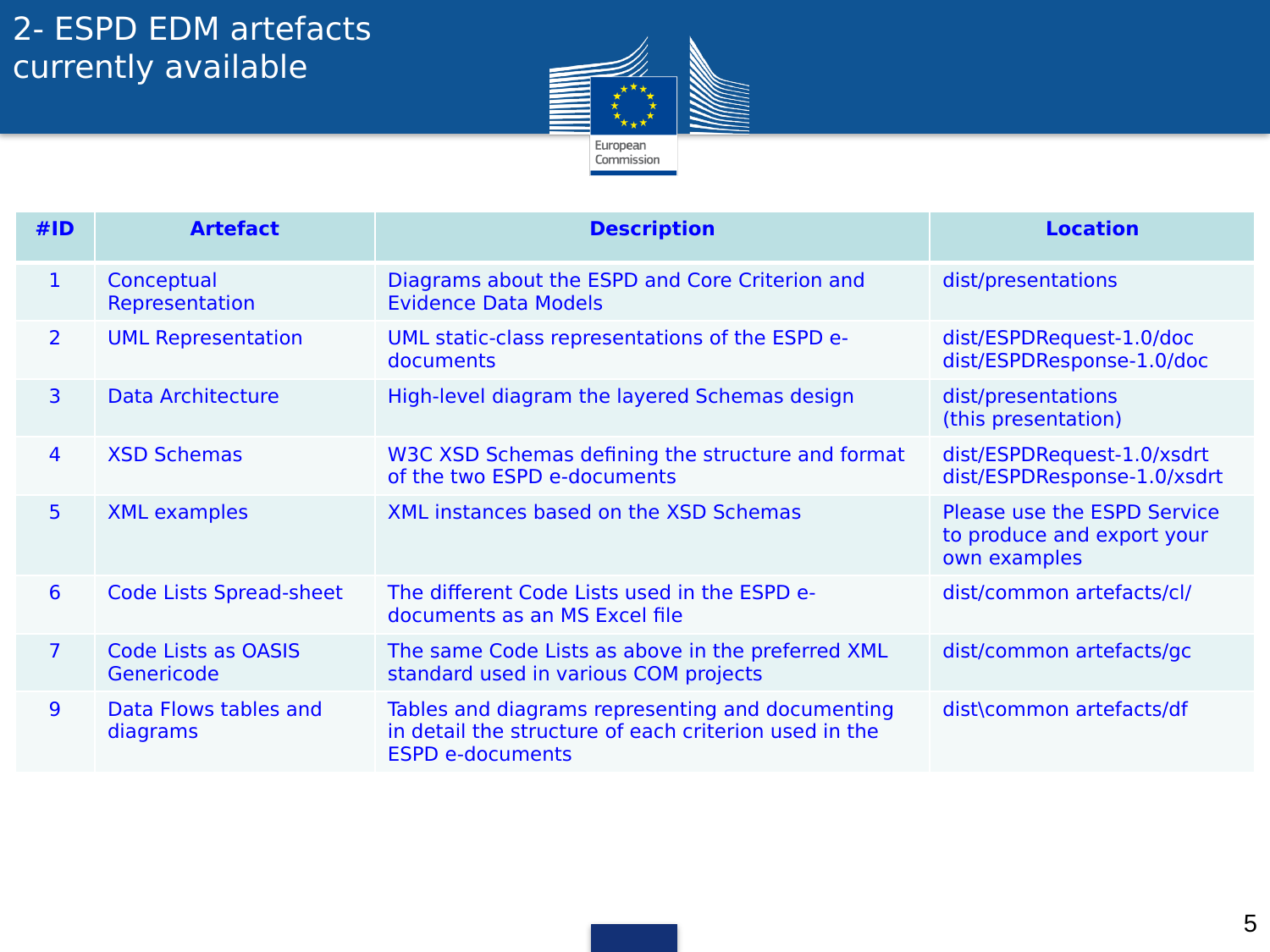

2- ESPD EDM artefacts currently available

| #ID | Artefact | Description | Location |
| --- | --- | --- | --- |
| 1 | Conceptual Representation | Diagrams about the ESPD and Core Criterion and Evidence Data Models | dist/presentations |
| 2 | UML Representation | UML static-class representations of the ESPD e-documents | dist/ESPDRequest-1.0/doc dist/ESPDResponse-1.0/doc |
| 3 | Data Architecture | High-level diagram the layered Schemas design | dist/presentations (this presentation) |
| 4 | XSD Schemas | W3C XSD Schemas defining the structure and format of the two ESPD e-documents | dist/ESPDRequest-1.0/xsdrt dist/ESPDResponse-1.0/xsdrt |
| 5 | XML examples | XML instances based on the XSD Schemas | Please use the ESPD Service to produce and export your own examples |
| 6 | Code Lists Spread-sheet | The different Code Lists used in the ESPD e-documents as an MS Excel file | dist/common artefacts/cl/ |
| 7 | Code Lists as OASIS Genericode | The same Code Lists as above in the preferred XML standard used in various COM projects | dist/common artefacts/gc |
| 9 | Data Flows tables and diagrams | Tables and diagrams representing and documenting in detail the structure of each criterion used in the ESPD e-documents | dist\common artefacts/df |
5